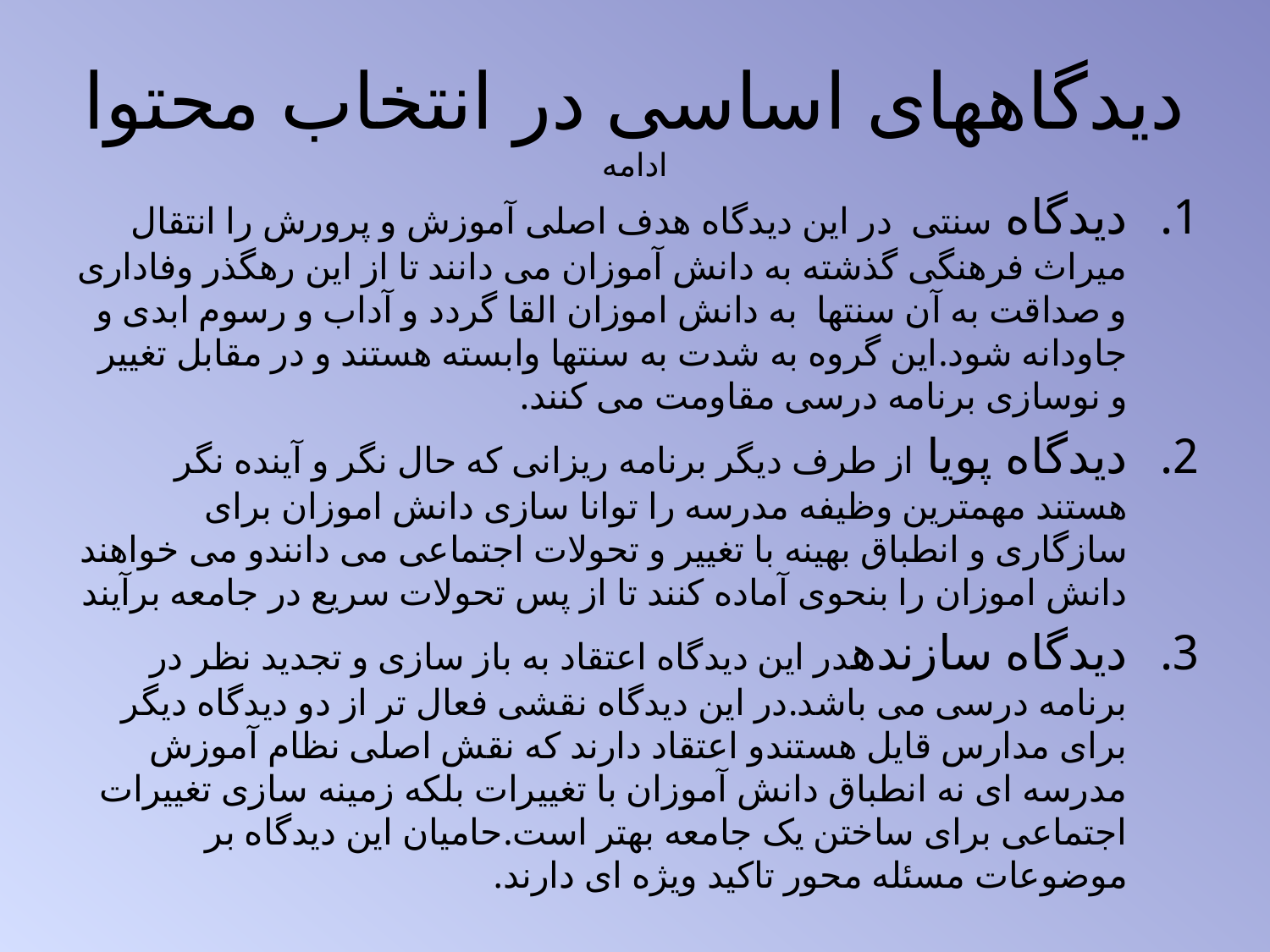

# دیدگاههای اساسی در انتخاب محتوا ادامه
دیدگاه سنتی  در این دیدگاه هدف اصلی آموزش و پرورش را انتقال میراث فرهنگی گذشته به دانش آموزان می دانند تا از این رهگذر وفاداری و صداقت به آن سنتها  به دانش اموزان القا گردد و آداب و رسوم ابدی و جاودانه شود.این گروه به شدت به سنتها وابسته هستند و در مقابل تغییر و نوسازی برنامه درسی مقاومت می کنند.
دیدگاه پویا از طرف دیگر برنامه ریزانی که حال نگر و آینده نگر هستند مهمترین وظیفه مدرسه را توانا سازی دانش اموزان برای سازگاری و انطباق بهینه با تغییر و تحولات اجتماعی می دانندو می خواهند دانش اموزان را بنحوی آماده کنند تا از پس تحولات سریع در جامعه برآیند
دیدگاه سازندهدر این دیدگاه اعتقاد به باز سازی و تجدید نظر در برنامه درسی می باشد.در این دیدگاه نقشی فعال تر از دو دیدگاه دیگر برای مدارس قایل هستندو اعتقاد دارند که نقش اصلی نظام آموزش مدرسه ای نه انطباق دانش آموزان با تغییرات بلکه زمینه سازی تغییرات اجتماعی برای ساختن یک جامعه بهتر است.حامیان این دیدگاه بر موضوعات مسئله محور تاکید ویژه ای دارند.